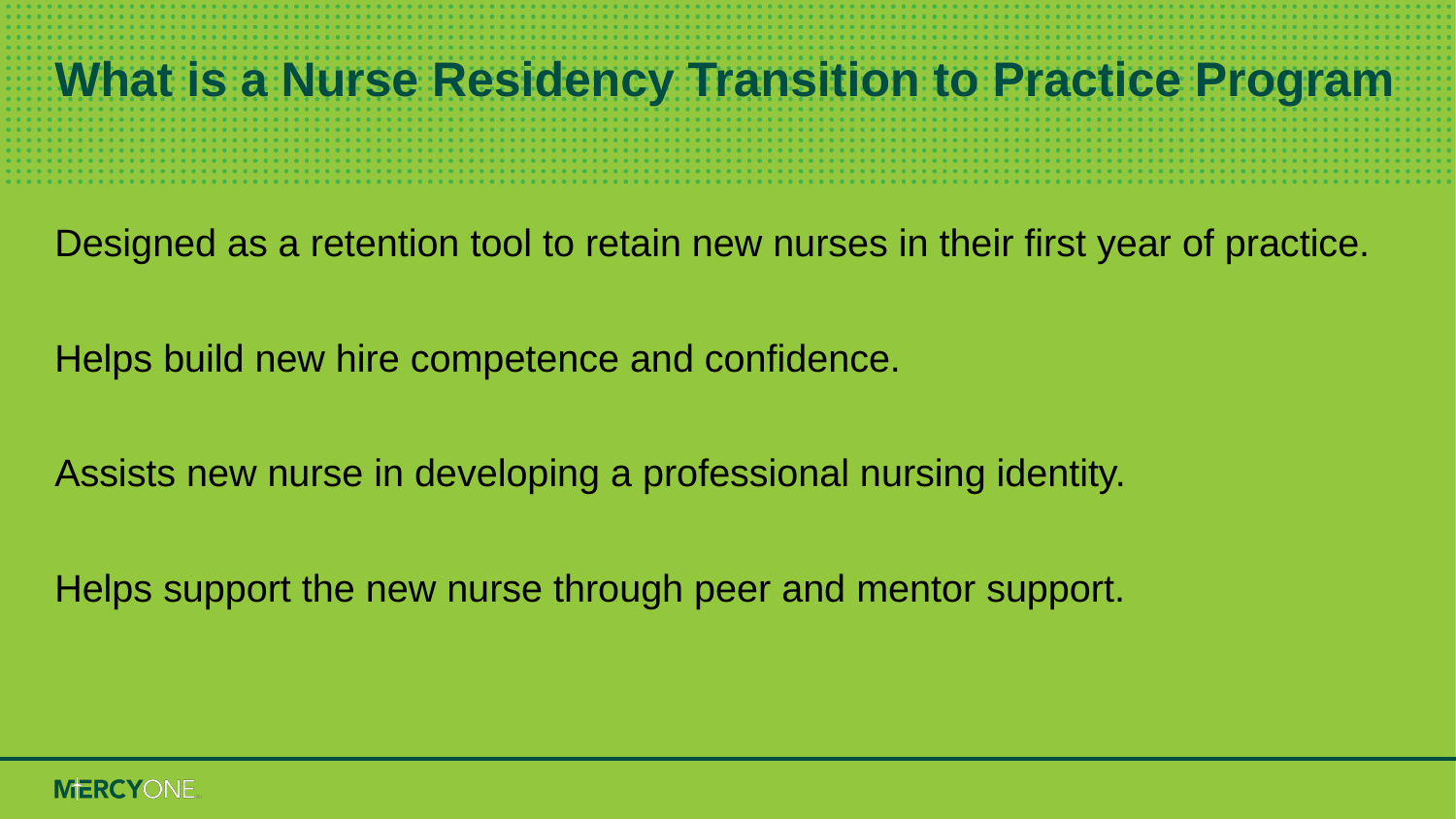

# What is a Nurse Residency Transition to Practice Program
Designed as a retention tool to retain new nurses in their first year of practice.

Helps build new hire competence and confidence.

Assists new nurse in developing a professional nursing identity.

Helps support the new nurse through peer and mentor support.